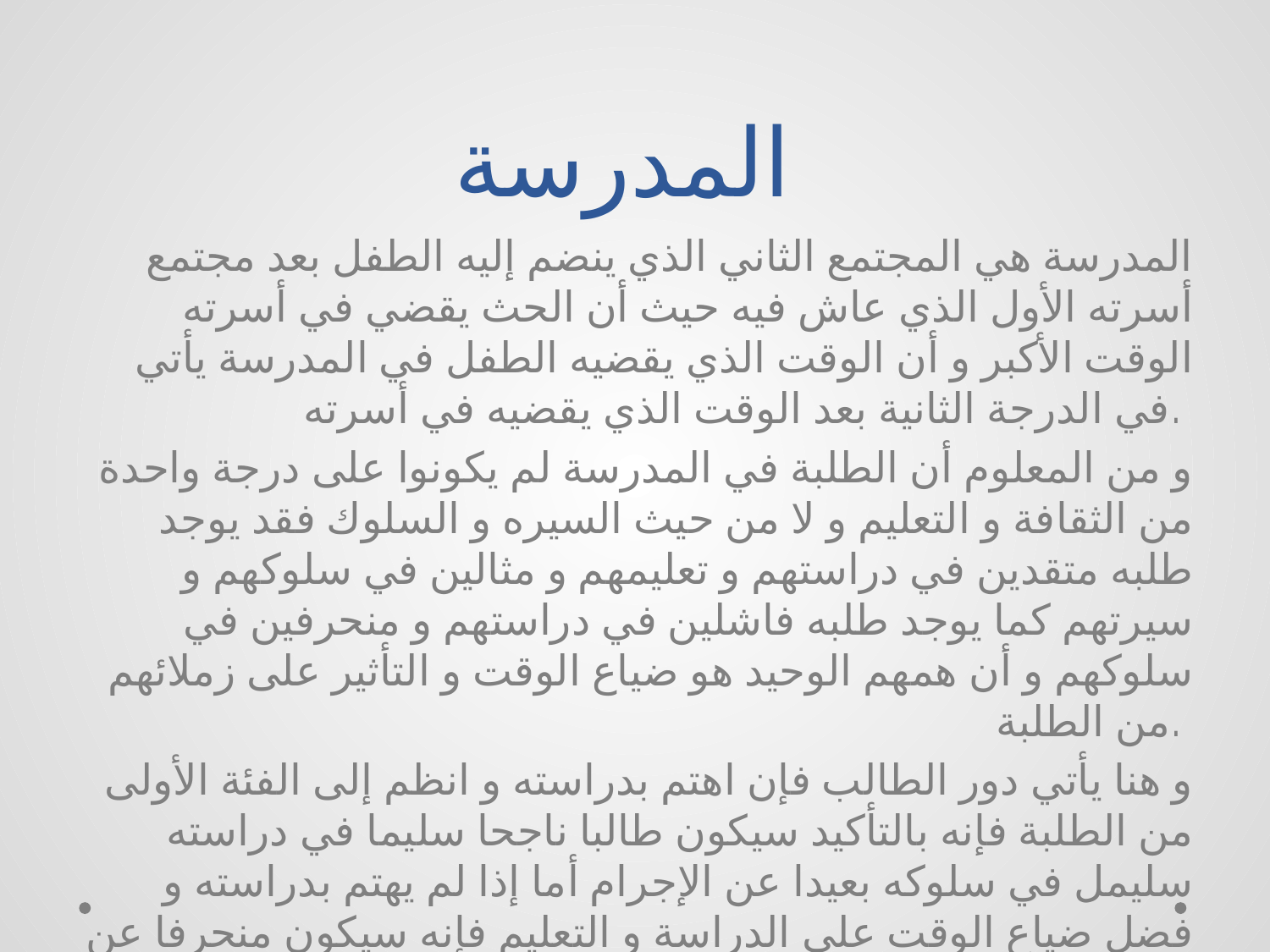

# المدرسة
المدرسة هي المجتمع الثاني الذي ينضم إليه الطفل بعد مجتمع أسرته الأول الذي عاش فيه حيث أن الحث يقضي في أسرته الوقت الأكبر و أن الوقت الذي يقضيه الطفل في المدرسة يأتي في الدرجة الثانية بعد الوقت الذي يقضيه في أسرته.
و من المعلوم أن الطلبة في المدرسة لم يكونوا على درجة واحدة من الثقافة و التعليم و لا من حيث السيره و السلوك فقد يوجد طلبه متقدين في دراستهم و تعليمهم و مثالين في سلوكهم و سيرتهم كما يوجد طلبه فاشلين في دراستهم و منحرفين في سلوكهم و أن همهم الوحيد هو ضياع الوقت و التأثير على زملائهم من الطلبة.
و هنا يأتي دور الطالب فإن اهتم بدراسته و انظم إلى الفئة الأولى من الطلبة فإنه بالتأكيد سيكون طالبا ناجحا سليما في دراسته سليمل في سلوكه بعيدا عن الإجرام أما إذا لم يهتم بدراسته و فضل ضياع الوقت على الدراسة و التعليم فإنه سيكون منحرفا عن الفضيله قريبا من الجريمة.